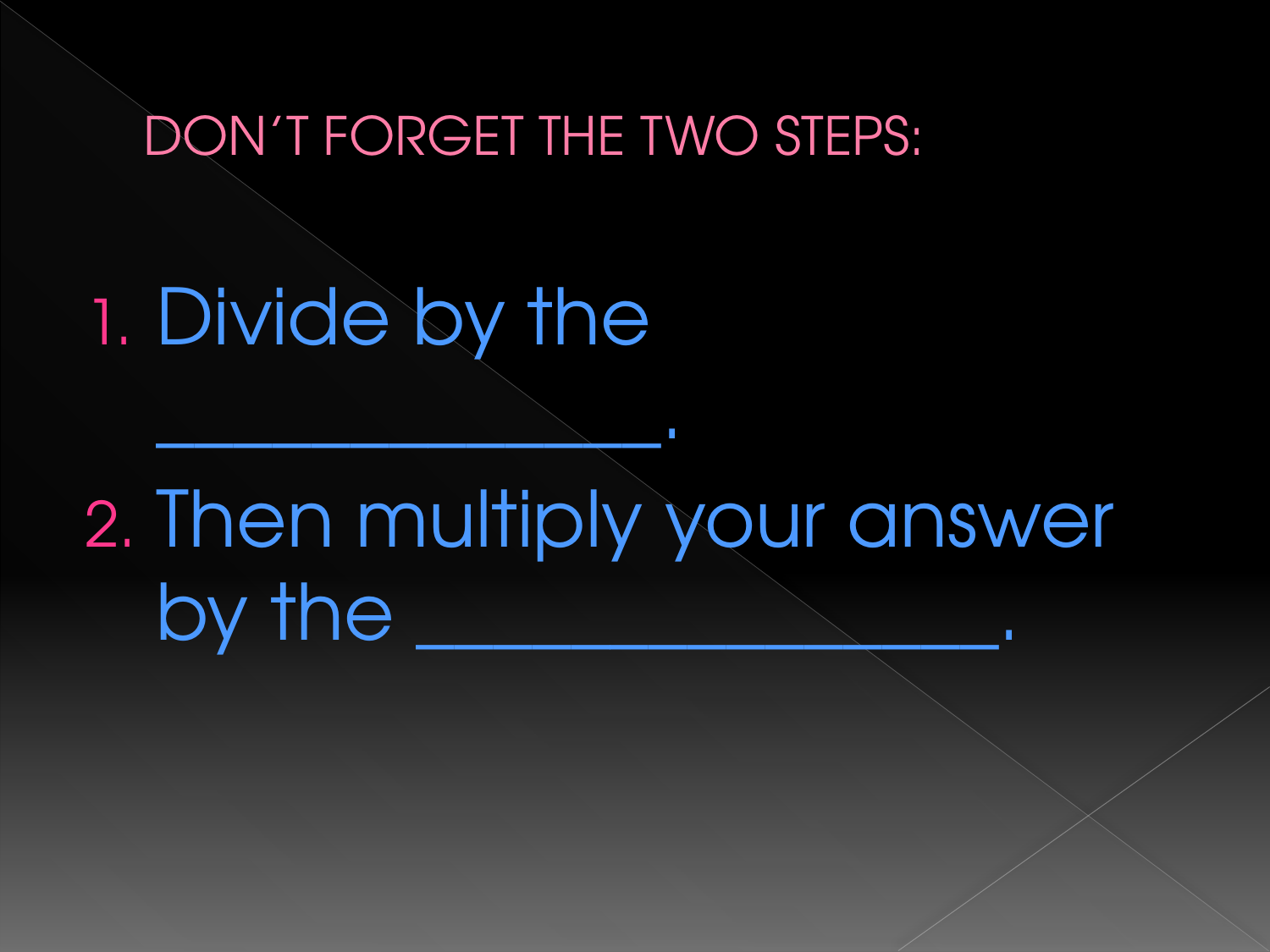

# DON’T FORGET THE TWO STEPS:
Divide by the _____________.
Then multiply your answer by the _______________.